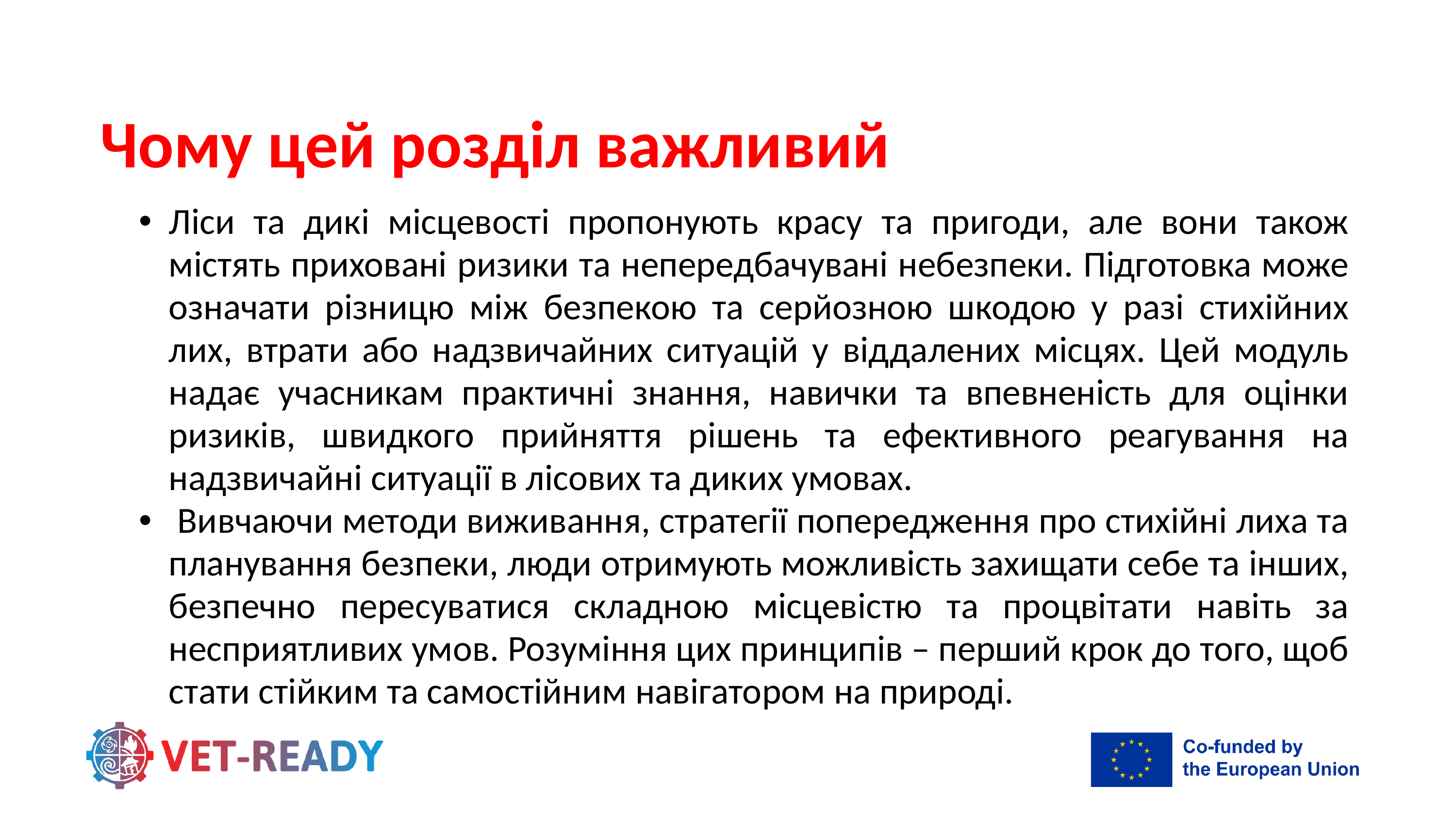

Чому цей розділ важливий
Ліси та дикі місцевості пропонують красу та пригоди, але вони також містять приховані ризики та непередбачувані небезпеки. Підготовка може означати різницю між безпекою та серйозною шкодою у разі стихійних лих, втрати або надзвичайних ситуацій у віддалених місцях. Цей модуль надає учасникам практичні знання, навички та впевненість для оцінки ризиків, швидкого прийняття рішень та ефективного реагування на надзвичайні ситуації в лісових та диких умовах.
 Вивчаючи методи виживання, стратегії попередження про стихійні лиха та планування безпеки, люди отримують можливість захищати себе та інших, безпечно пересуватися складною місцевістю та процвітати навіть за несприятливих умов. Розуміння цих принципів – перший крок до того, щоб стати стійким та самостійним навігатором на природі.